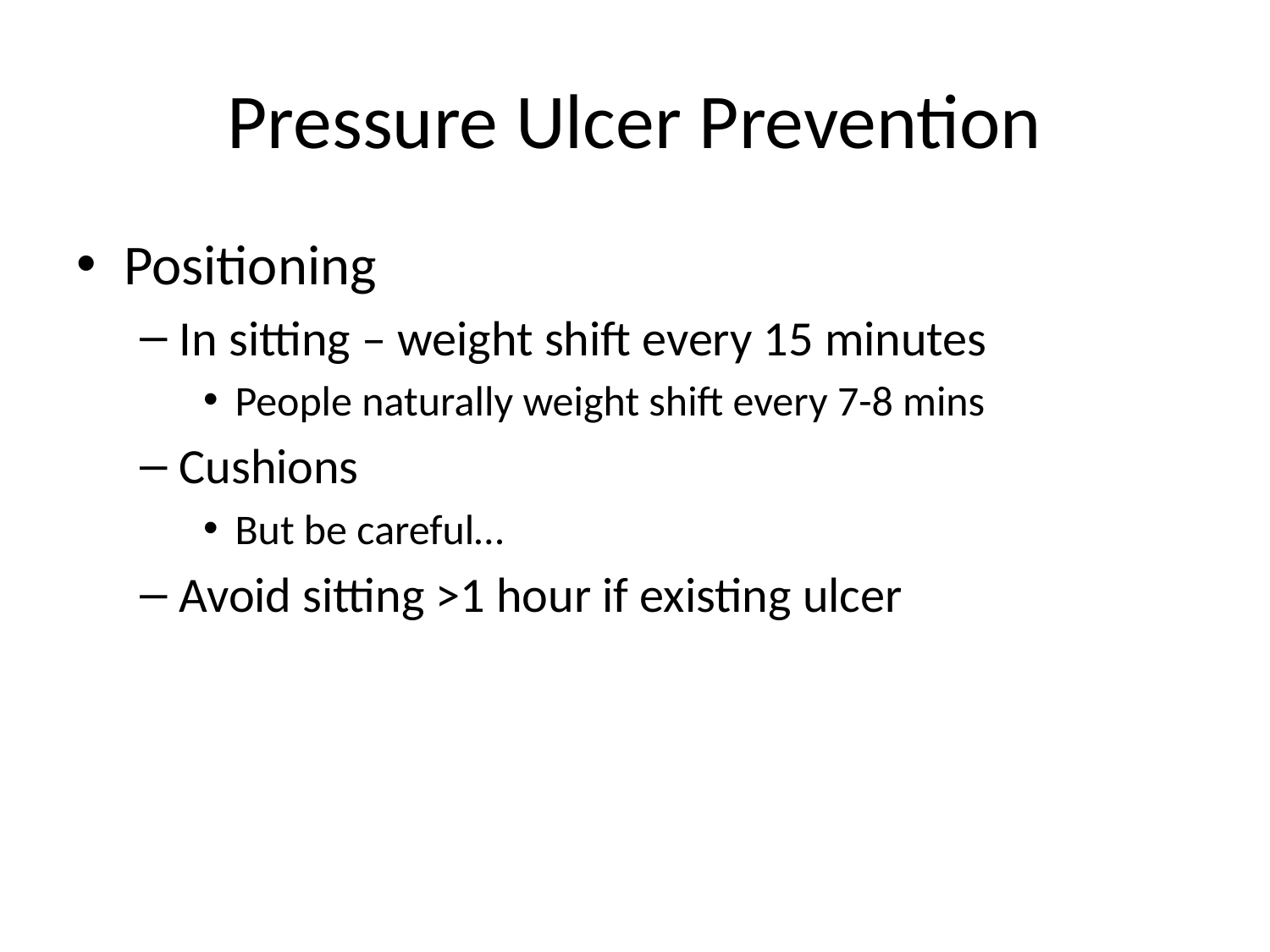

# Pressure Ulcer Prevention
Positioning
In sitting – weight shift every 15 minutes
People naturally weight shift every 7-8 mins
Cushions
But be careful…
Avoid sitting >1 hour if existing ulcer